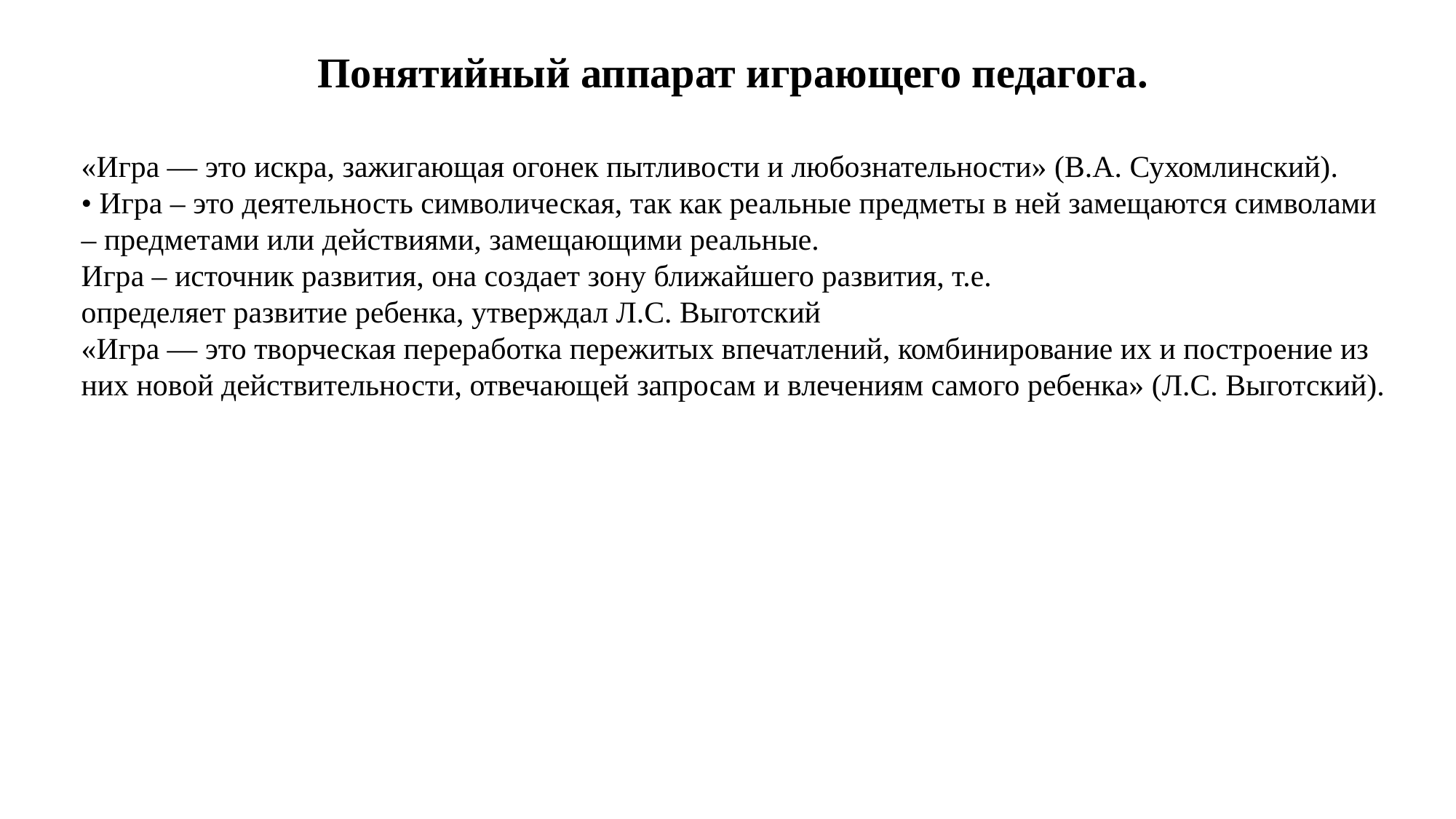

Понятийный аппарат играющего педагога.

«Игра — это искра, зажигающая огонек пытливости и любознательности» (В.А. Сухомлинский).
• Игра – это деятельность символическая, так как реальные предметы в ней замещаются символами – предметами или действиями, замещающими реальные.
Игра – источник развития, она создает зону ближайшего развития, т.е.
определяет развитие ребенка, утверждал Л.С. Выготский
«Игра — это творческая переработка пережитых впечатлений, комбинирование их и построение из них новой действительности, отвечающей запросам и влечениям самого ребенка» (Л.С. Выготский).